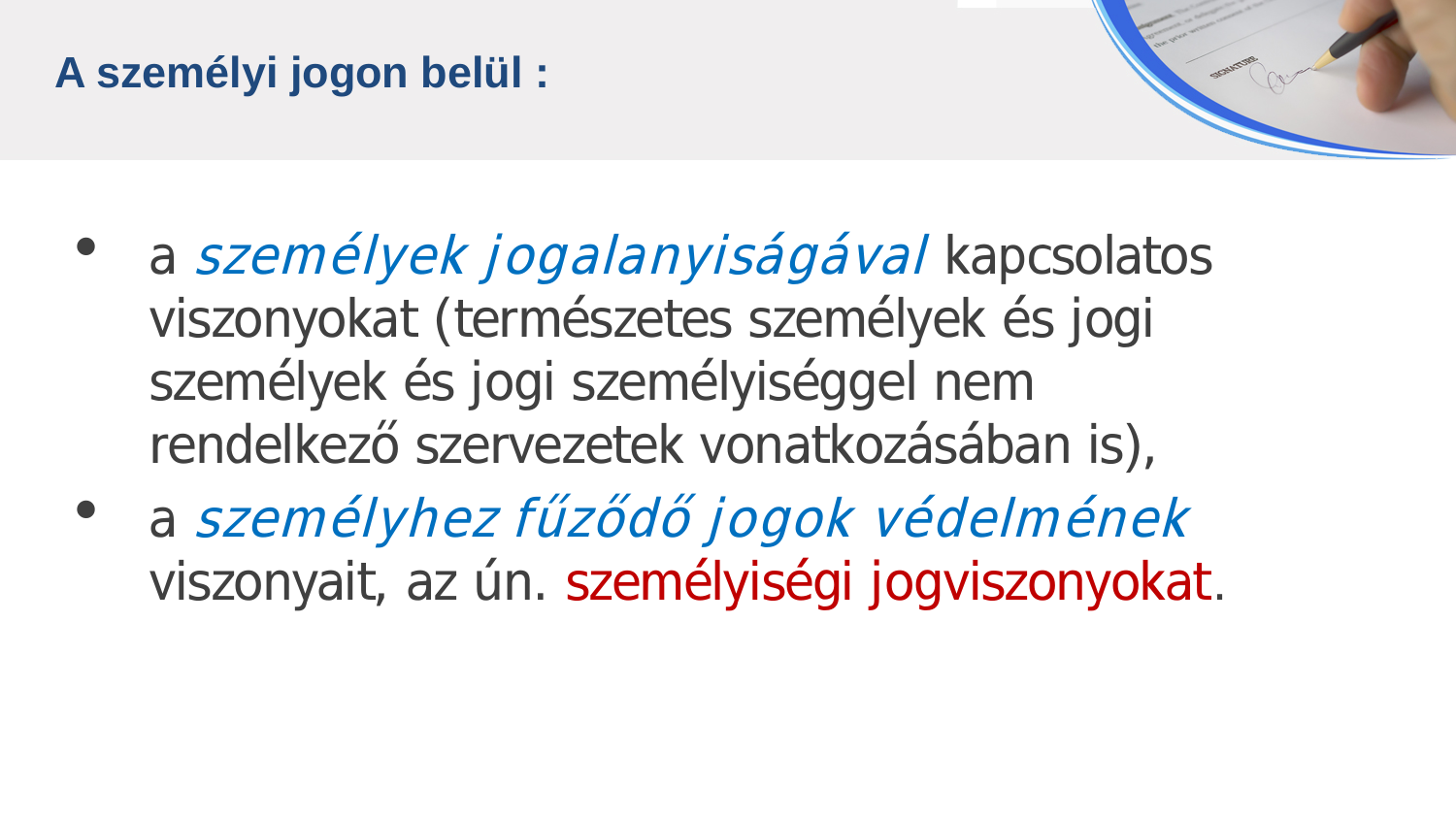

A személyi jogon belül :
a személyek jogalanyiságával kapcsolatos
viszonyokat (természetes személyek és jogi
személyek és jogi személyiséggel nem
rendelkező szervezetek vonatkozásában is),
a személyhez fűződő jogok védelmének
viszonyait, az ún. személyiségi jogviszonyokat.